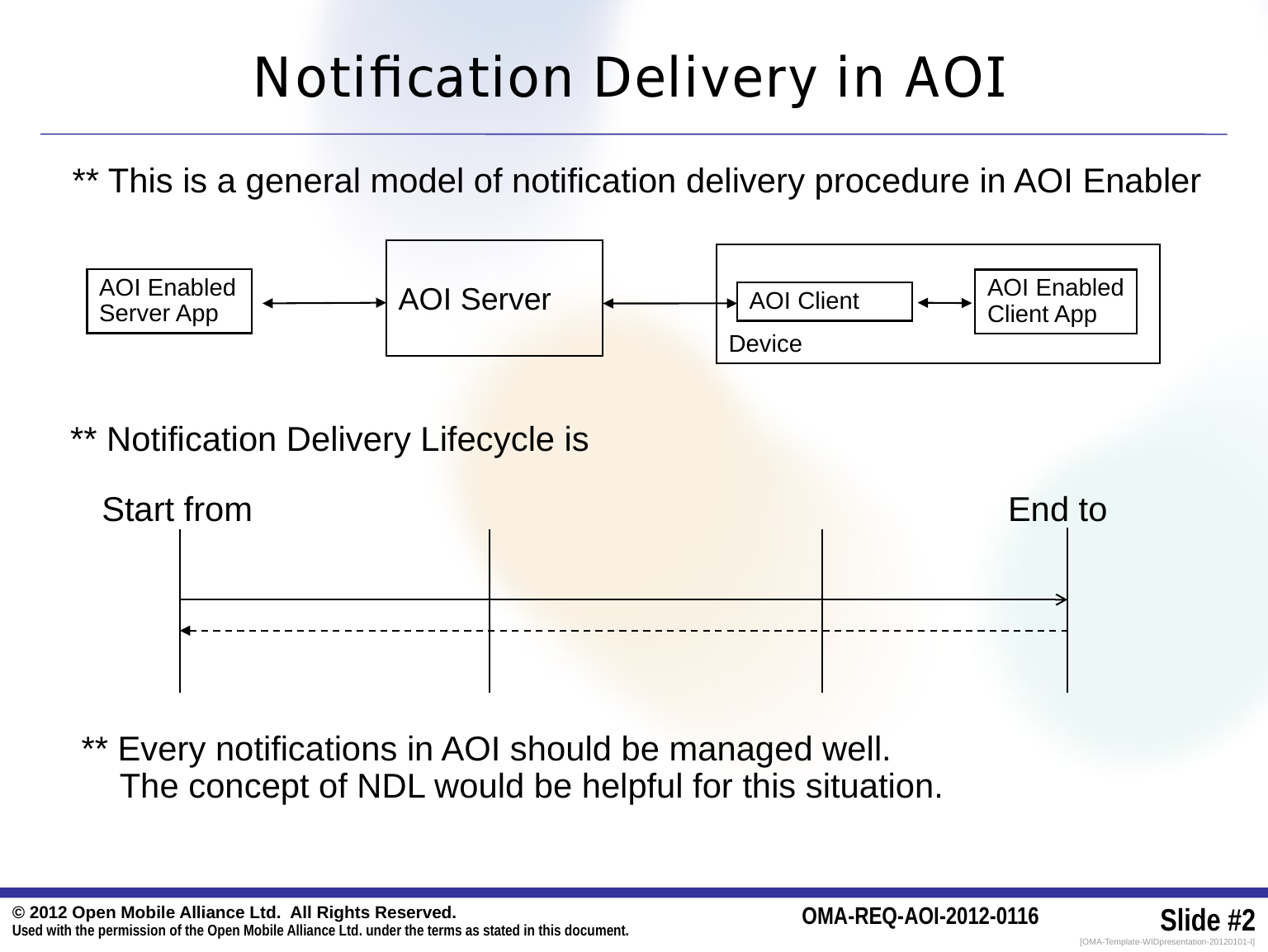

# Notification Delivery in AOI
** This is a general model of notification delivery procedure in AOI Enabler

AOI Server

Device
AOI Enabled
Server App
AOI Enabled
Client App
AOI Client

** Notification Delivery Lifecycle is
Start from
End to
** Every notifications in AOI should be managed well.
    The concept of NDL would be helpful for this situation.